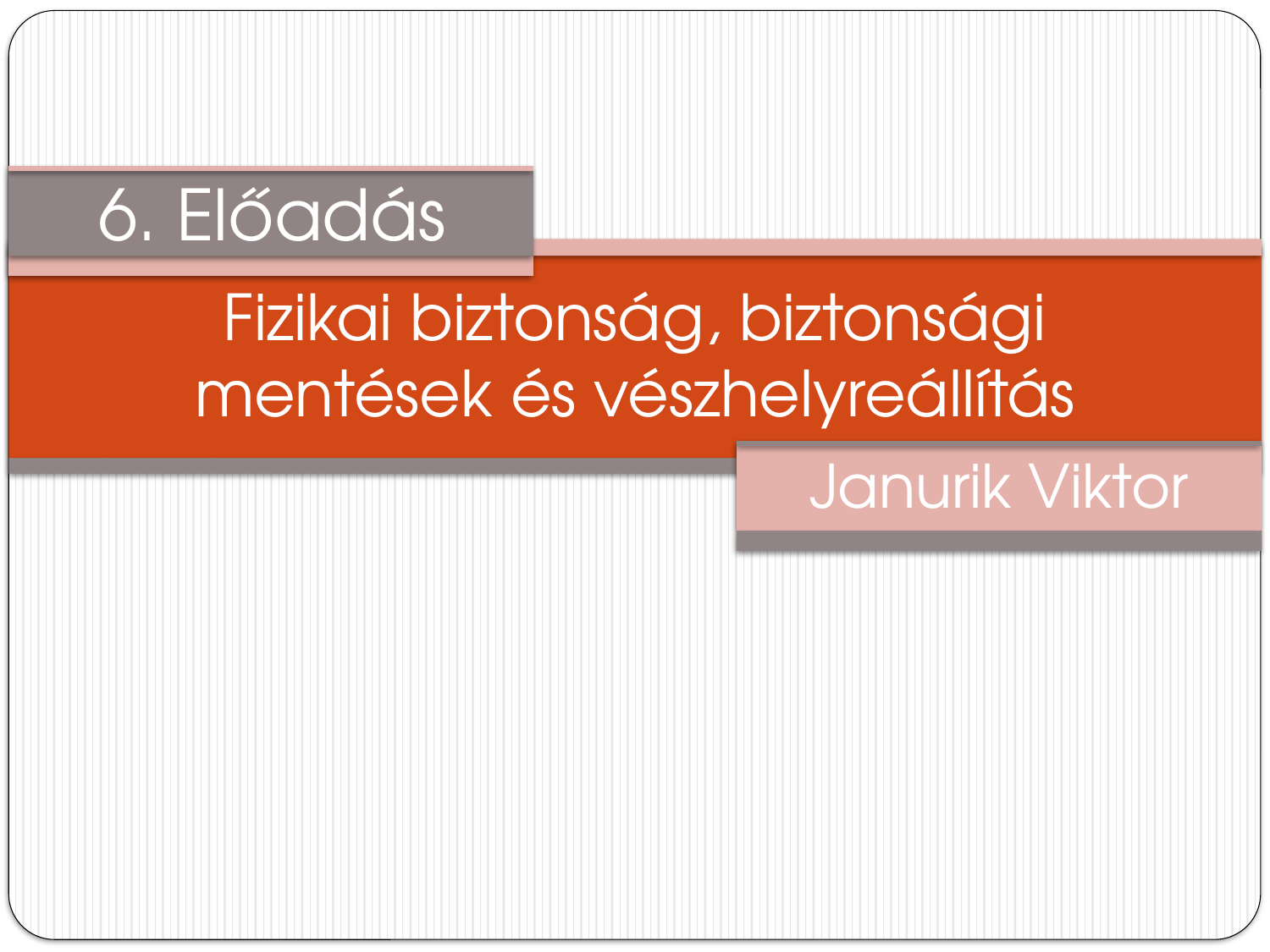

# Fizikai biztonság, biztonsági mentések és vészhelyreállítás